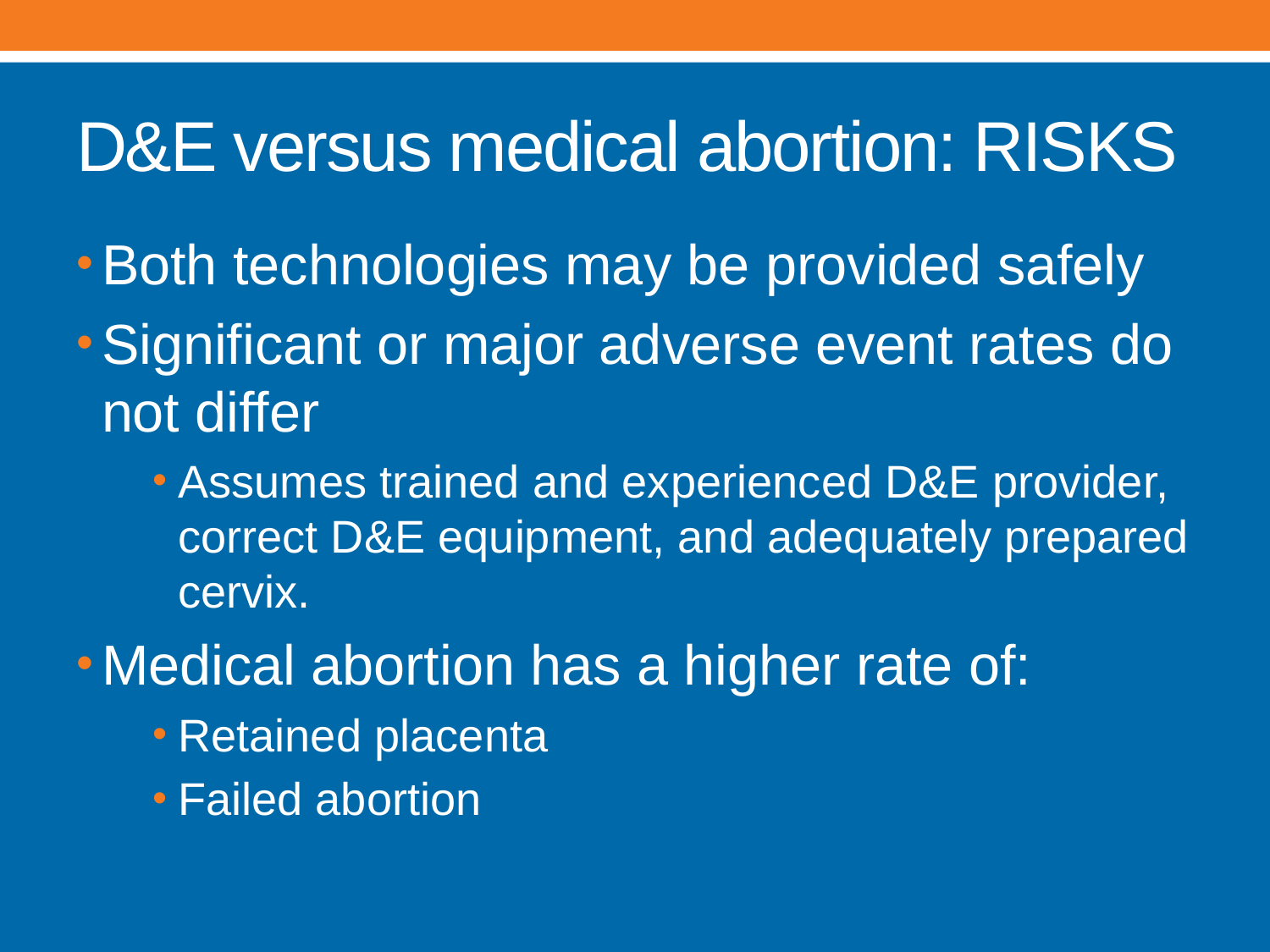

# D&E versus medical abortion: RISKS
Both technologies may be provided safely
Significant or major adverse event rates do not differ
Assumes trained and experienced D&E provider, correct D&E equipment, and adequately prepared cervix.
Medical abortion has a higher rate of:
Retained placenta
Failed abortion